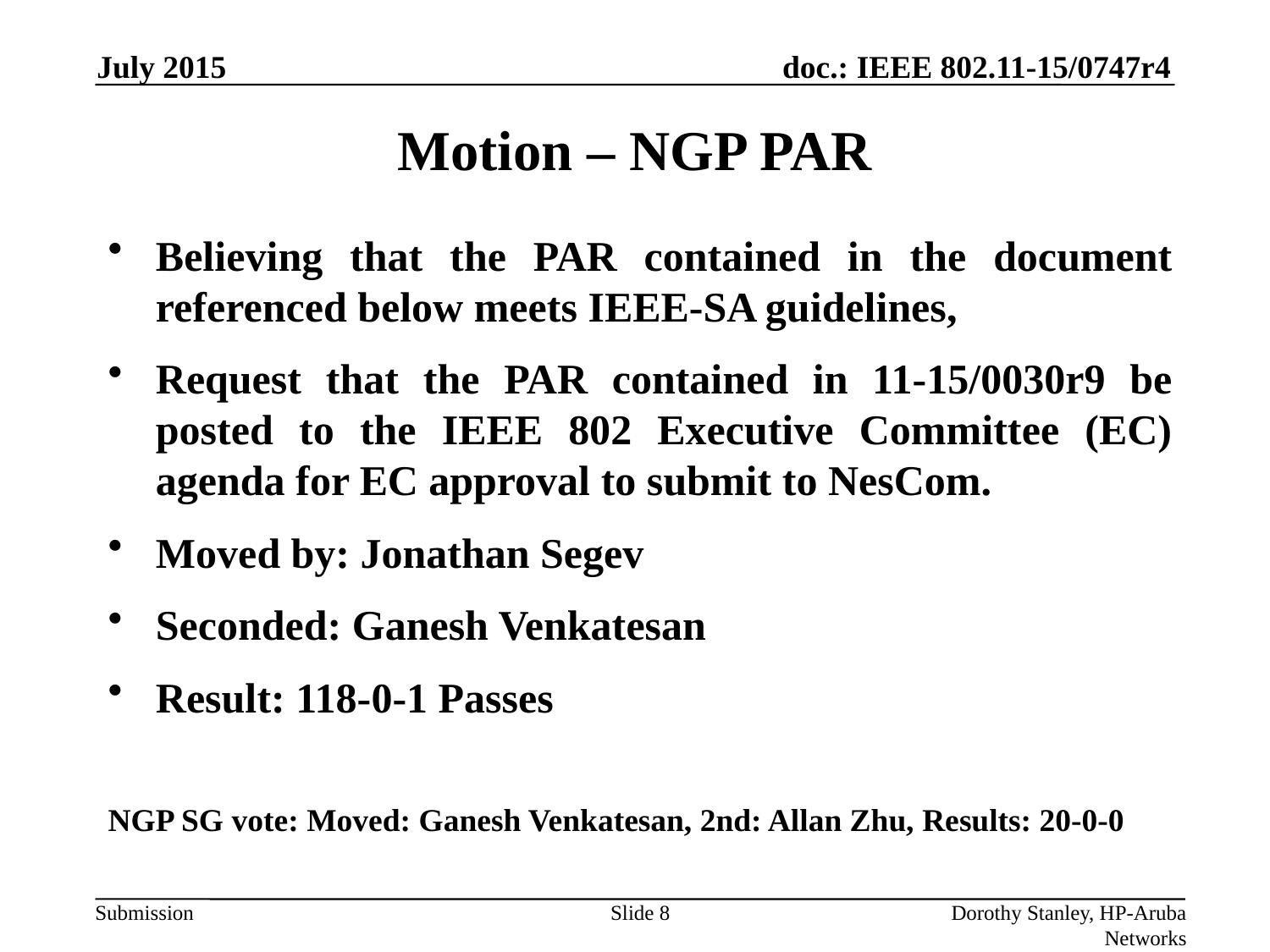

July 2015
Motion – NGP PAR
Believing that the PAR contained in the document referenced below meets IEEE-SA guidelines,
Request that the PAR contained in 11-15/0030r9 be posted to the IEEE 802 Executive Committee (EC) agenda for EC approval to submit to NesCom.
Moved by: Jonathan Segev
Seconded: Ganesh Venkatesan
Result: 118-0-1 Passes

NGP SG vote: Moved: Ganesh Venkatesan, 2nd: Allan Zhu, Results: 20-0-0
Slide 8
Dorothy Stanley, HP-Aruba Networks